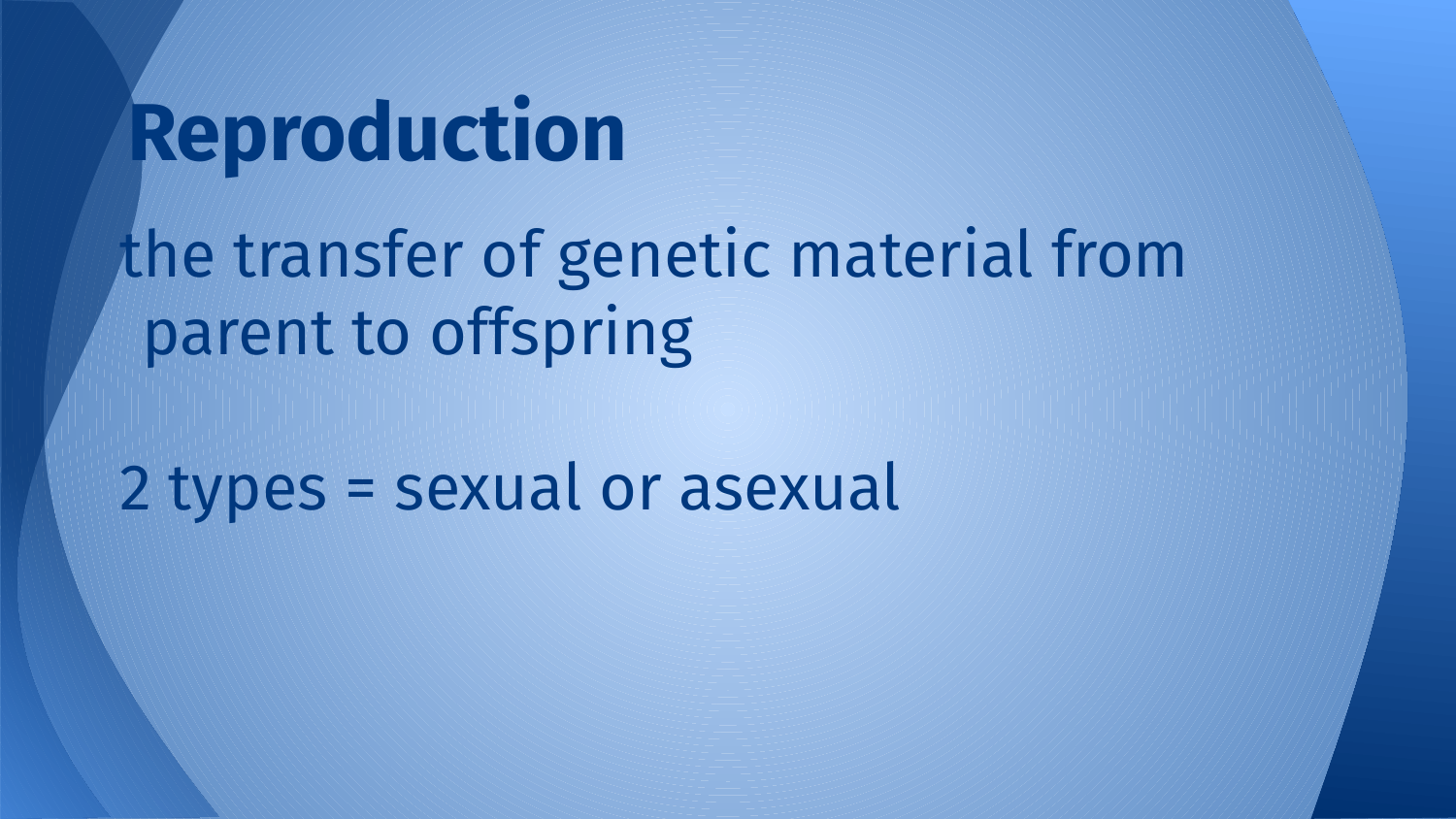

# Reproduction
the transfer of genetic material from parent to offspring

2 types = sexual or asexual